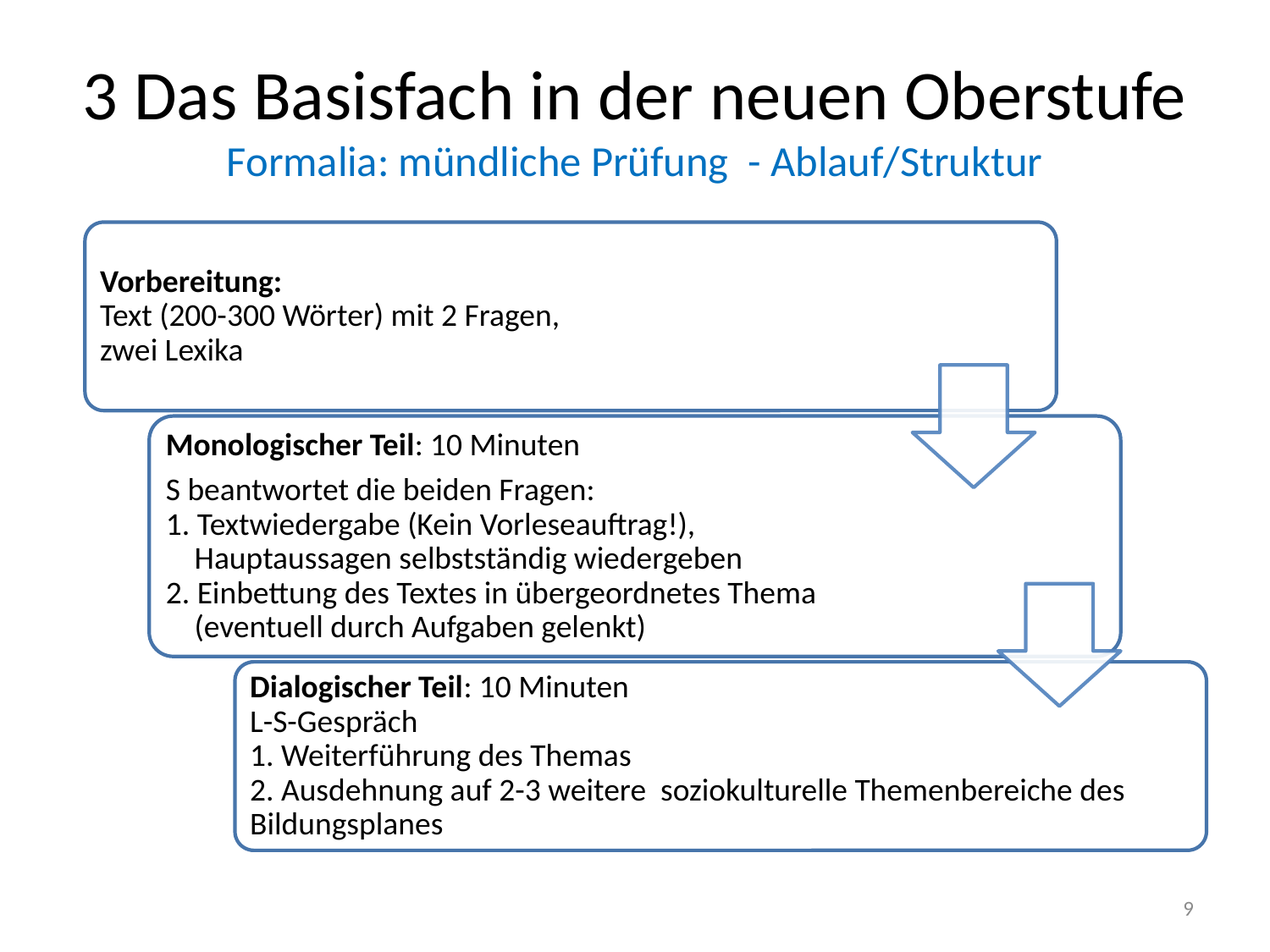

# 3 Das Basisfach in der neuen Oberstufe Formalia: mündliche Prüfung  - Ablauf/Struktur
Vorbereitung:
Text (200-300 Wörter) mit 2 Fragen,
zwei Lexika
Monologischer Teil: 10 Minuten
S beantwortet die beiden Fragen:
1. Textwiedergabe (Kein Vorleseauftrag!),
    Hauptaussagen selbstständig wiedergeben
2. Einbettung des Textes in übergeordnetes Thema
    (eventuell durch Aufgaben gelenkt)
Dialogischer Teil: 10 Minuten
L-S-Gespräch
1. Weiterführung des Themas
2. Ausdehnung auf 2-3 weitere  soziokulturelle Themenbereiche des Bildungsplanes

9